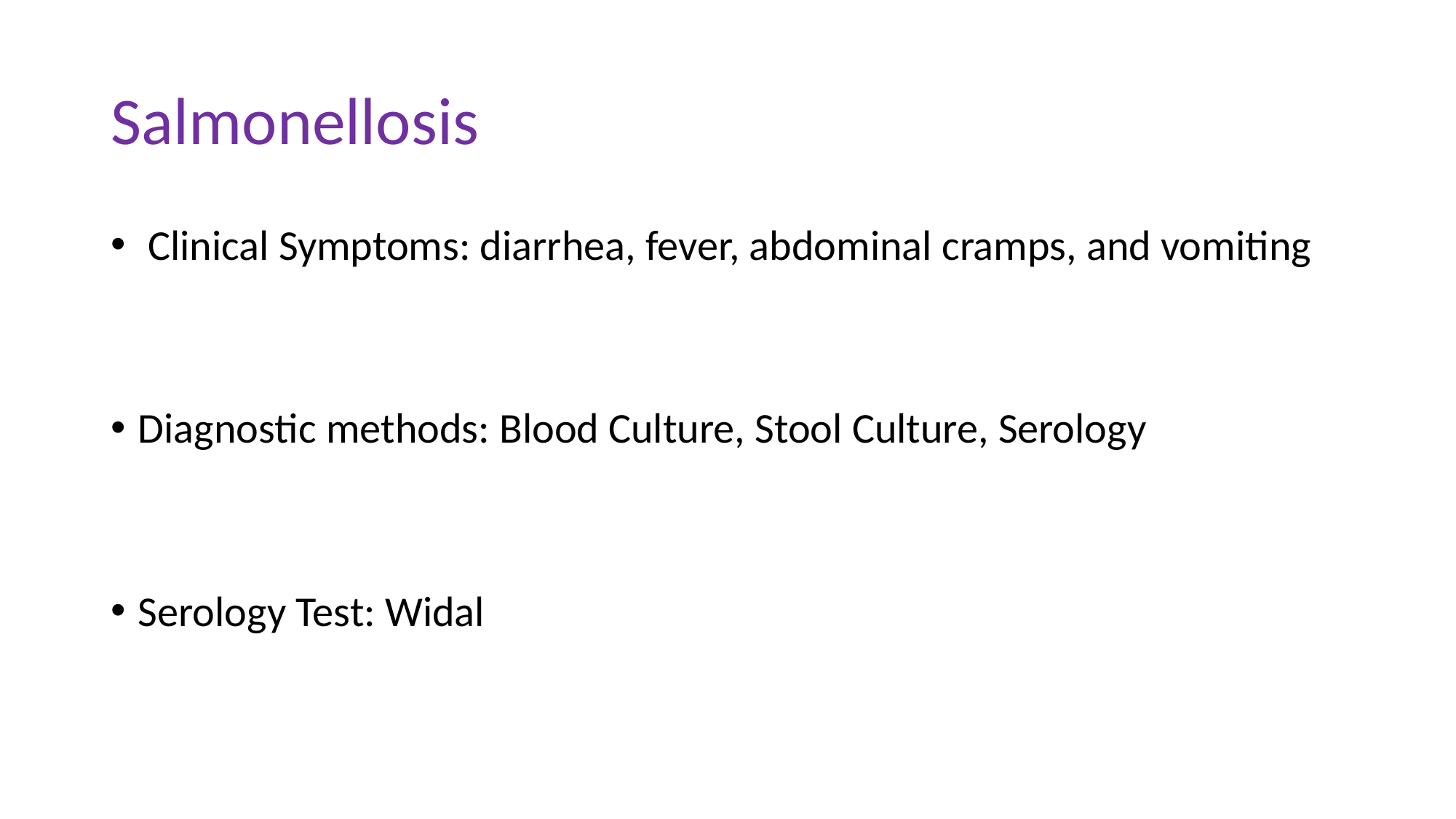

# Salmonellosis
 Clinical Symptoms: diarrhea, fever, abdominal cramps, and vomiting

Diagnostic methods: Blood Culture, Stool Culture, Serology

Serology Test: Widal